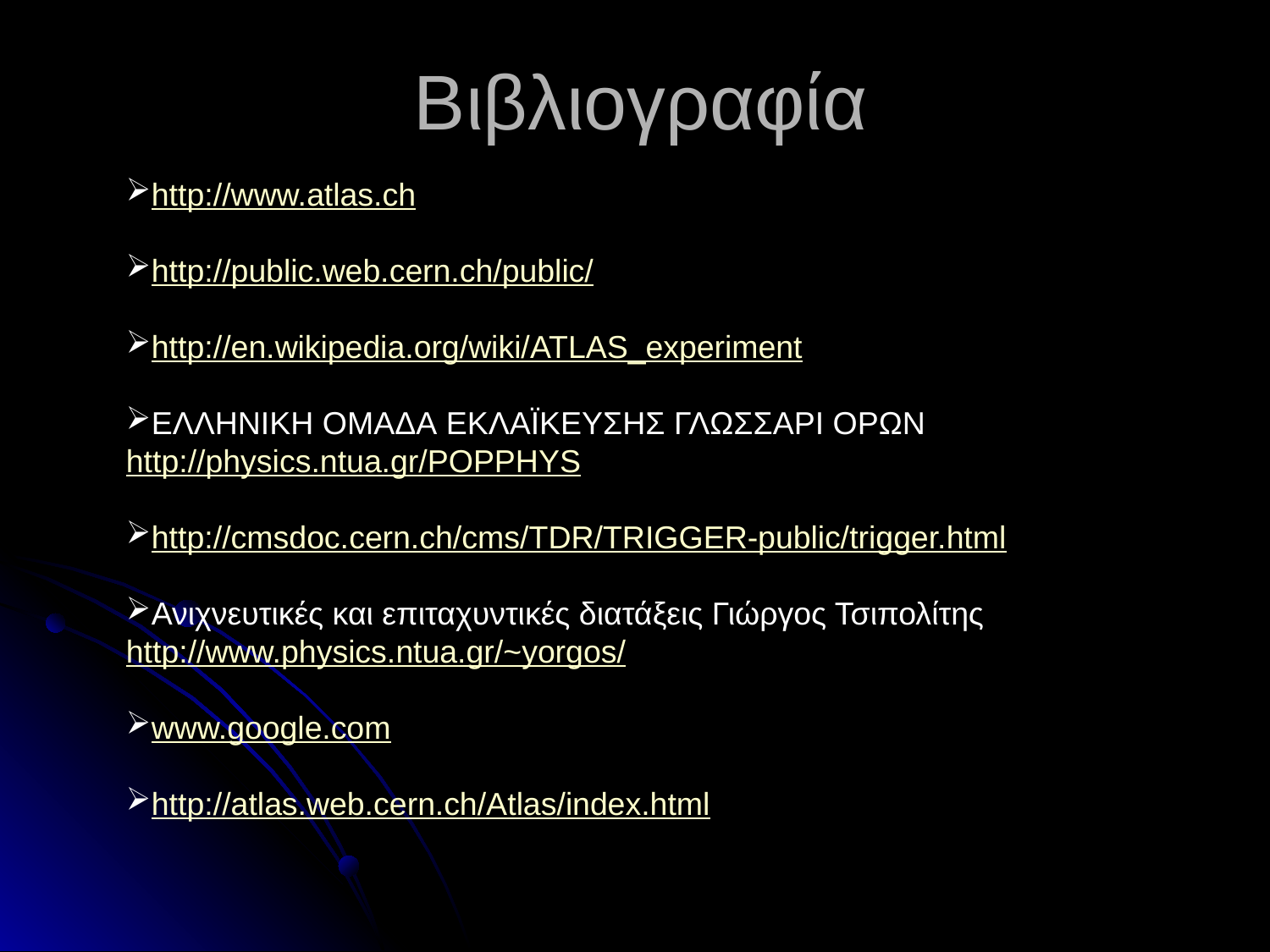

# Βιβλιογραφία
http://www.atlas.ch

http://public.web.cern.ch/public/

http://en.wikipedia.org/wiki/ATLAS_experiment

ΕΛΛΗΝΙΚΗ ΟΜΑΔΑ ΕΚΛΑΪΚΕΥΣΗΣ ΓΛΩΣΣΑΡΙ ΟΡΩΝ
http://physics.ntua.gr/POPPHYS

http://cmsdoc.cern.ch/cms/TDR/TRIGGER-public/trigger.html

Ανιχνευτικές και επιταχυντικές διατάξεις Γιώργος Τσιπολίτης
http://www.physics.ntua.gr/~yorgos/

www.google.com

http://atlas.web.cern.ch/Atlas/index.html